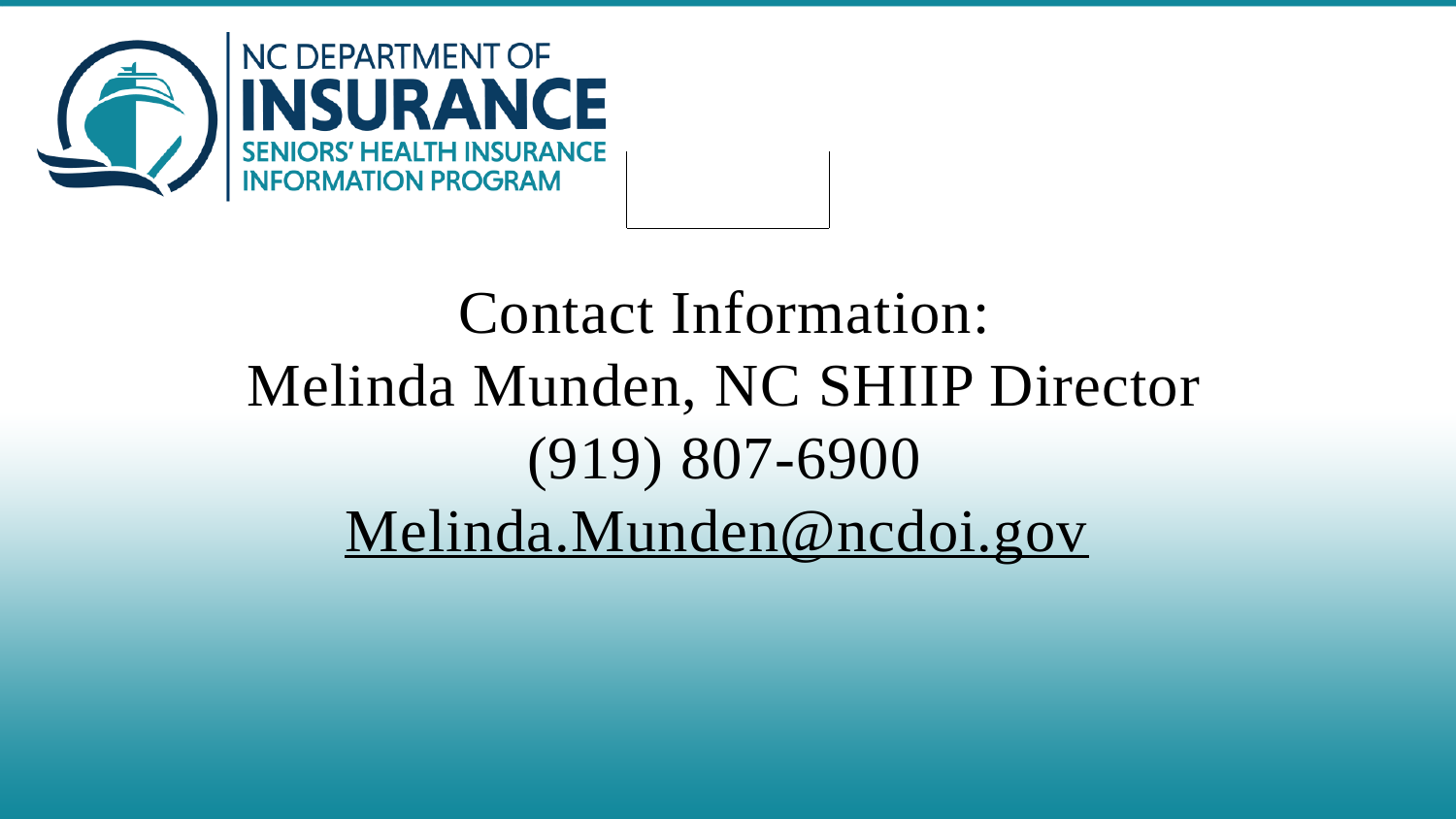

Contact Information:
Melinda Munden, NC SHIIP Director
(919) 807-6900
Melinda.Munden@ncdoi.gov